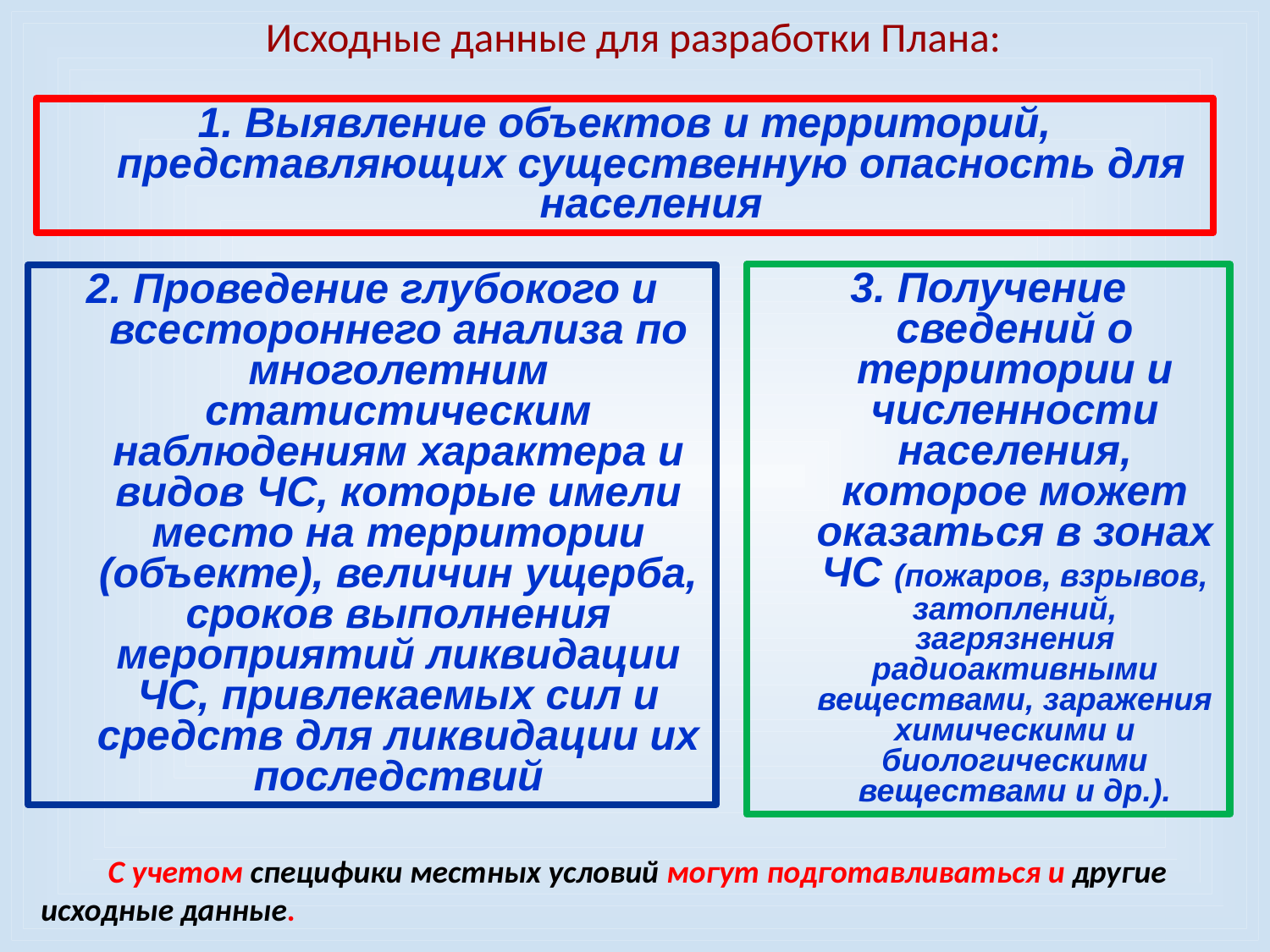

# Исходные данные для разработки Плана:
1. Выявление объектов и территорий, представляющих существенную опасность для населения
3. Получение сведений о территории и численности населения, которое может оказаться в зонах ЧС (пожаров, взрывов, затоплений, загрязнения радиоактивными веществами, заражения химическими и биологическими веществами и др.).
2. Проведение глубокого и всестороннего анализа по многолетним статистическим наблюдениям характера и видов ЧС, которые имели место на территории (объекте), величин ущерба, сроков выполнения мероприятий ликвидации ЧС, привлекаемых сил и средств для ликвидации их последствий
С учетом специфики местных условий могут подготавливаться и другие исходные данные.